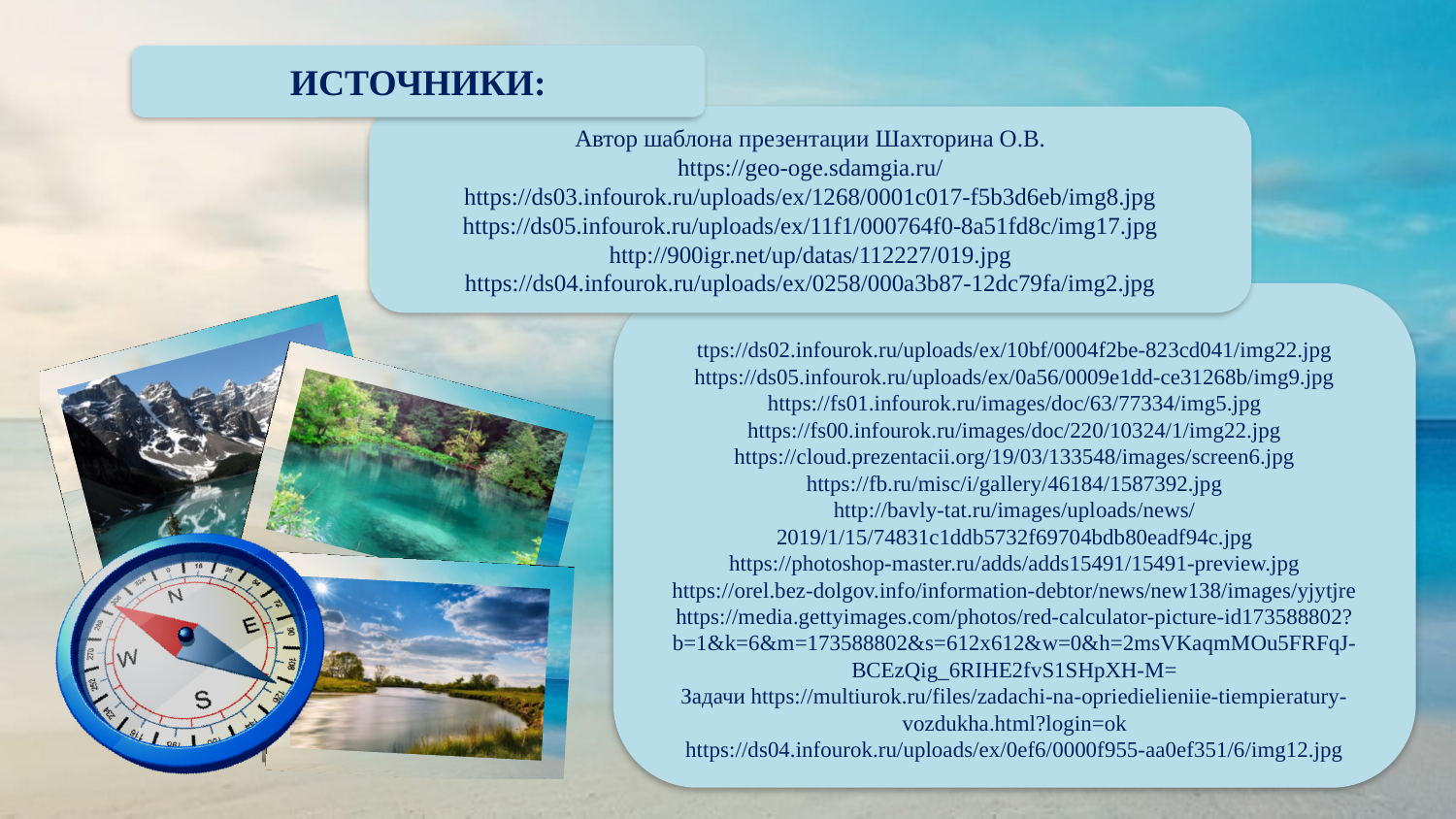

ИСТОЧНИКИ:
Автор шаблона презентации Шахторина О.В.
https://geo-oge.sdamgia.ru/
https://ds03.infourok.ru/uploads/ex/1268/0001c017-f5b3d6eb/img8.jpg
https://ds05.infourok.ru/uploads/ex/11f1/000764f0-8a51fd8c/img17.jpg
http://900igr.net/up/datas/112227/019.jpg
https://ds04.infourok.ru/uploads/ex/0258/000a3b87-12dc79fa/img2.jpg

ttps://ds02.infourok.ru/uploads/ex/10bf/0004f2be-823cd041/img22.jpg
https://ds05.infourok.ru/uploads/ex/0a56/0009e1dd-ce31268b/img9.jpg
https://fs01.infourok.ru/images/doc/63/77334/img5.jpg
https://fs00.infourok.ru/images/doc/220/10324/1/img22.jpg
https://cloud.prezentacii.org/19/03/133548/images/screen6.jpg
https://fb.ru/misc/i/gallery/46184/1587392.jpg
http://bavly-tat.ru/images/uploads/news/2019/1/15/74831c1ddb5732f69704bdb80eadf94c.jpg
https://photoshop-master.ru/adds/adds15491/15491-preview.jpg
https://orel.bez-dolgov.info/information-debtor/news/new138/images/yjytjre
https://media.gettyimages.com/photos/red-calculator-picture-id173588802?b=1&k=6&m=173588802&s=612x612&w=0&h=2msVKaqmMOu5FRFqJ-BCEzQig_6RIHE2fvS1SHpXH-M=
Задачи https://multiurok.ru/files/zadachi-na-opriedielieniie-tiempieratury-vozdukha.html?login=ok
https://ds04.infourok.ru/uploads/ex/0ef6/0000f955-aa0ef351/6/img12.jpg